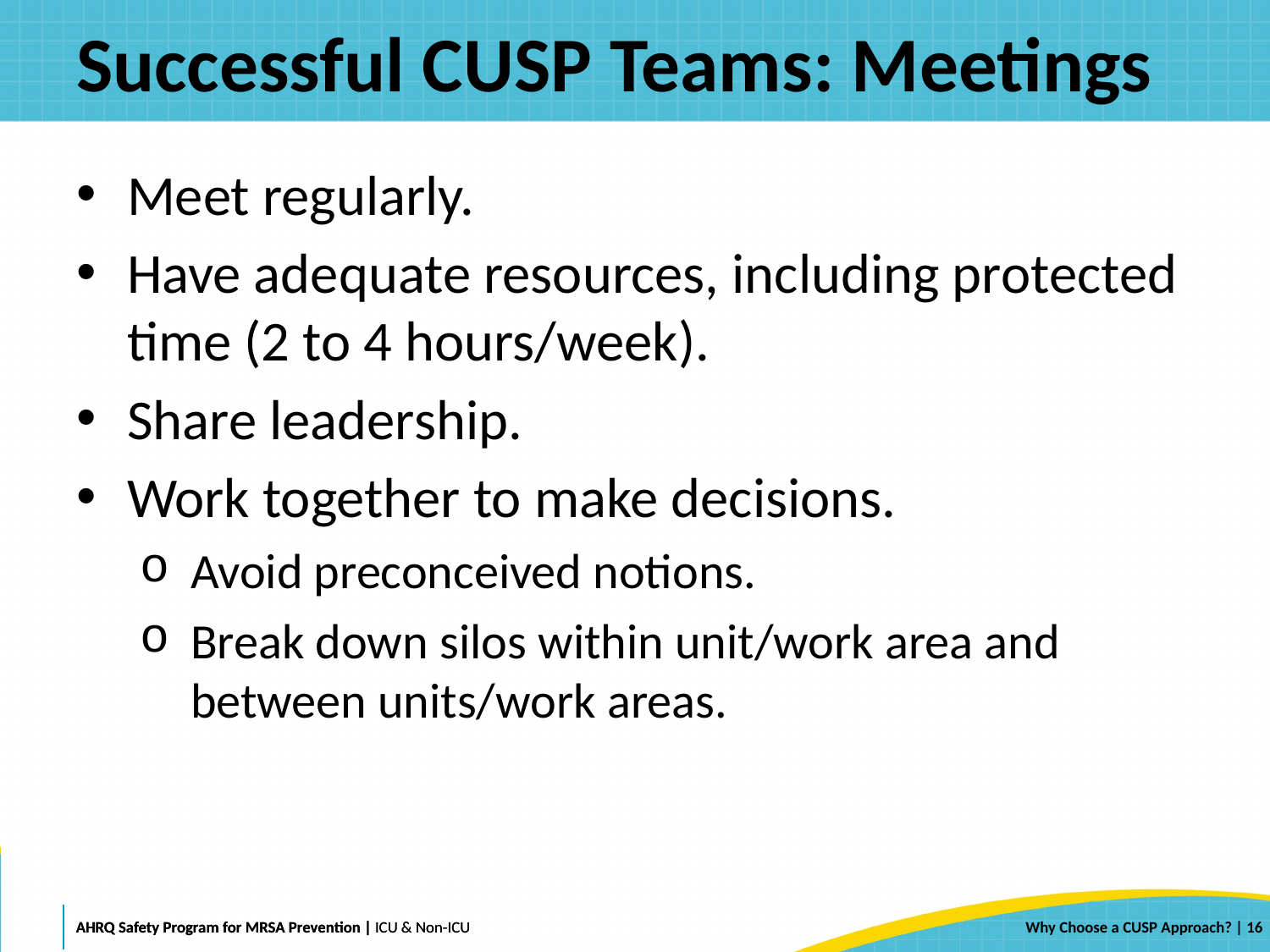

# Successful CUSP Teams: Meetings
Meet regularly.
Have adequate resources, including protected time (2 to 4 hours/week).
Share leadership.
Work together to make decisions.
Avoid preconceived notions.
Break down silos within unit/work area and between units/work areas.
 | 16